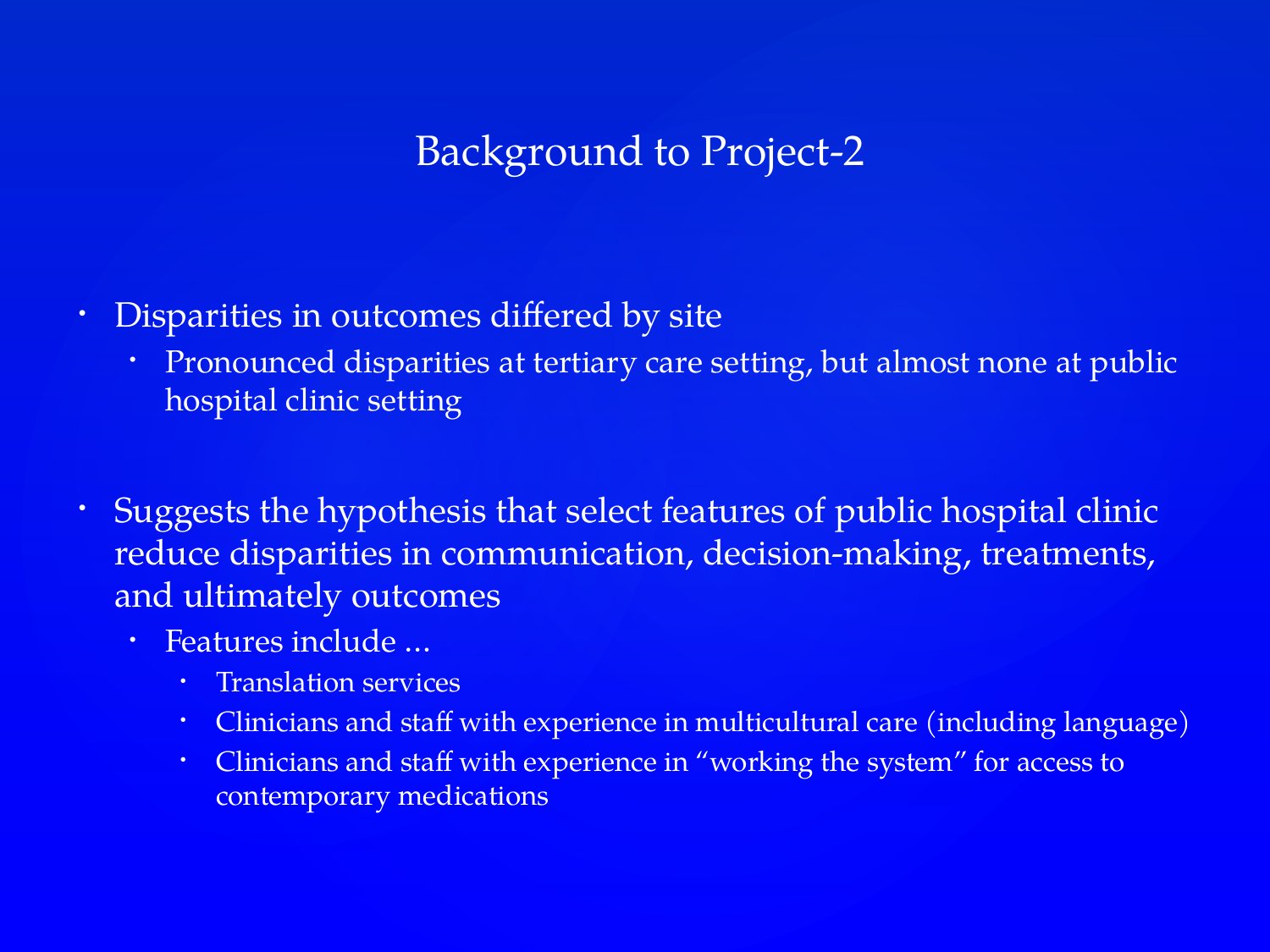

# Background to Project-2
Disparities in outcomes differed by site
Pronounced disparities at tertiary care setting, but almost none at public hospital clinic setting

Suggests the hypothesis that select features of public hospital clinic reduce disparities in communication, decision-making, treatments, and ultimately outcomes
Features include …
Translation services
Clinicians and staff with experience in multicultural care (including language)
Clinicians and staff with experience in “working the system” for access to contemporary medications